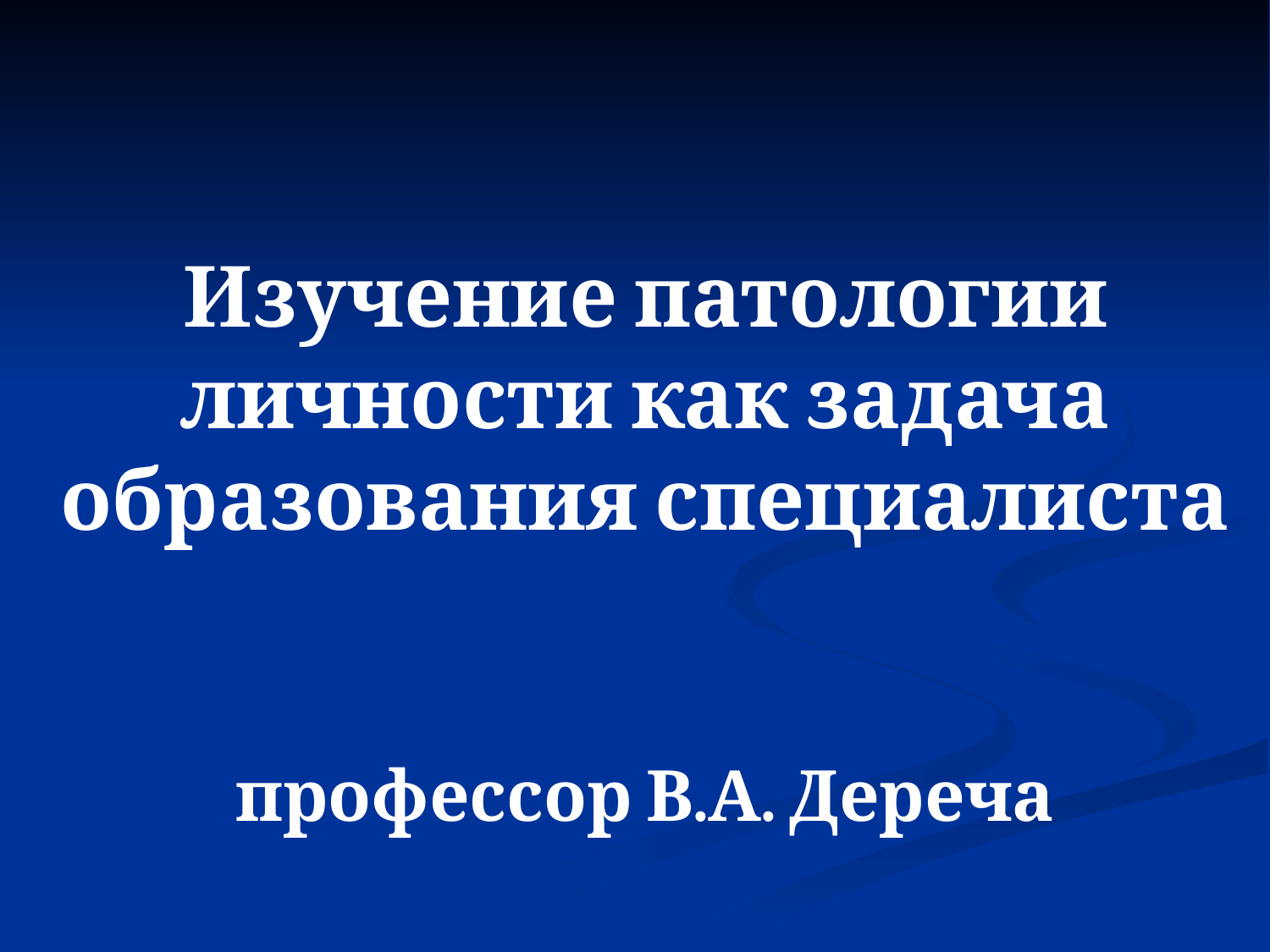

# Изучение патологии личности как задача образования специалиста

профессор В.А. Дереча